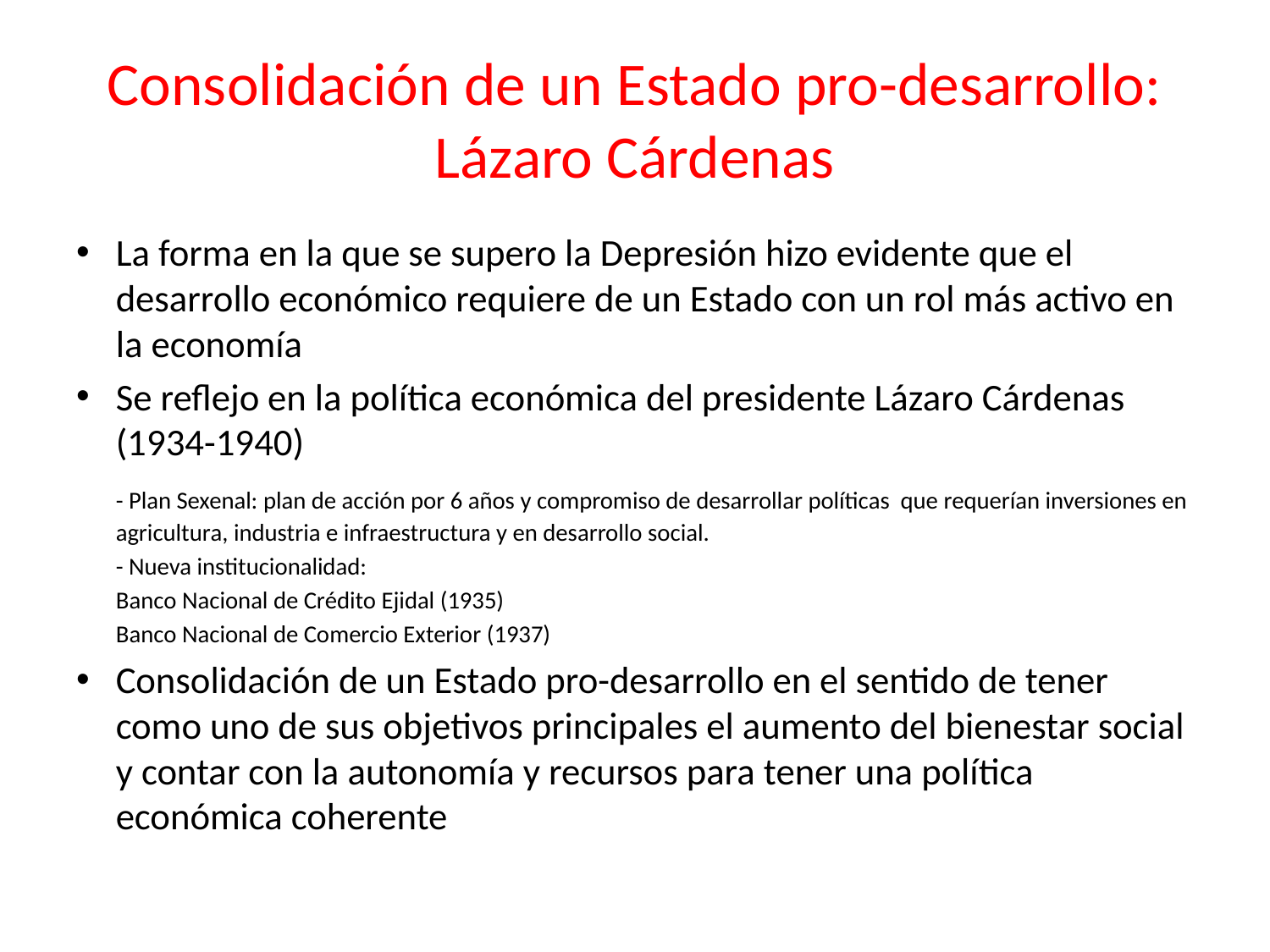

# Consolidación de un Estado pro-desarrollo: Lázaro Cárdenas
La forma en la que se supero la Depresión hizo evidente que el desarrollo económico requiere de un Estado con un rol más activo en la economía
Se reflejo en la política económica del presidente Lázaro Cárdenas (1934-1940)
	- Plan Sexenal: plan de acción por 6 años y compromiso de desarrollar políticas  que requerían inversiones en agricultura, industria e infraestructura y en desarrollo social.
	- Nueva institucionalidad:
		Banco Nacional de Crédito Ejidal (1935)
		Banco Nacional de Comercio Exterior (1937)
Consolidación de un Estado pro-desarrollo en el sentido de tener como uno de sus objetivos principales el aumento del bienestar social y contar con la autonomía y recursos para tener una política económica coherente